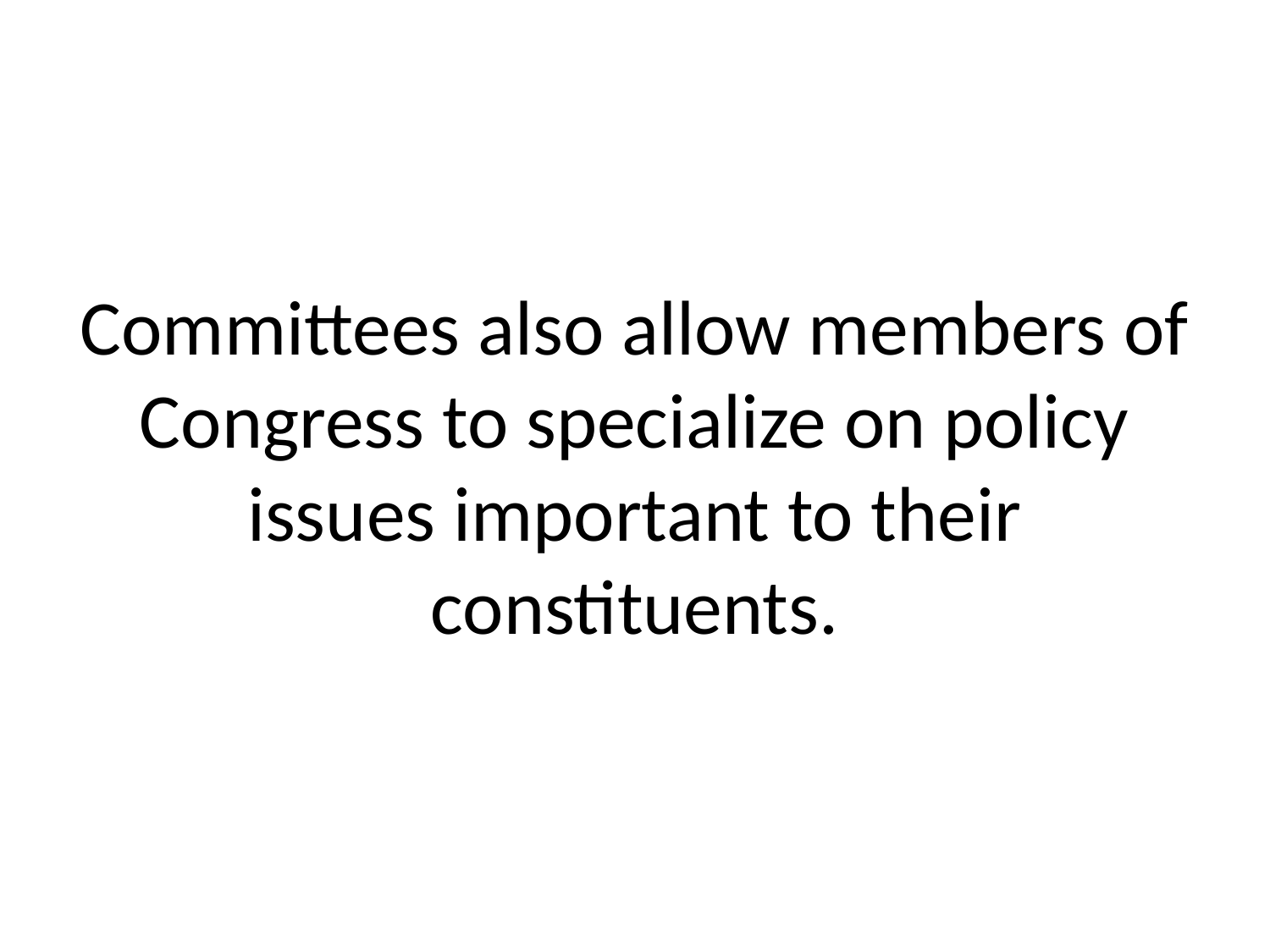

# Committees also allow members of Congress to specialize on policy issues important to their constituents.